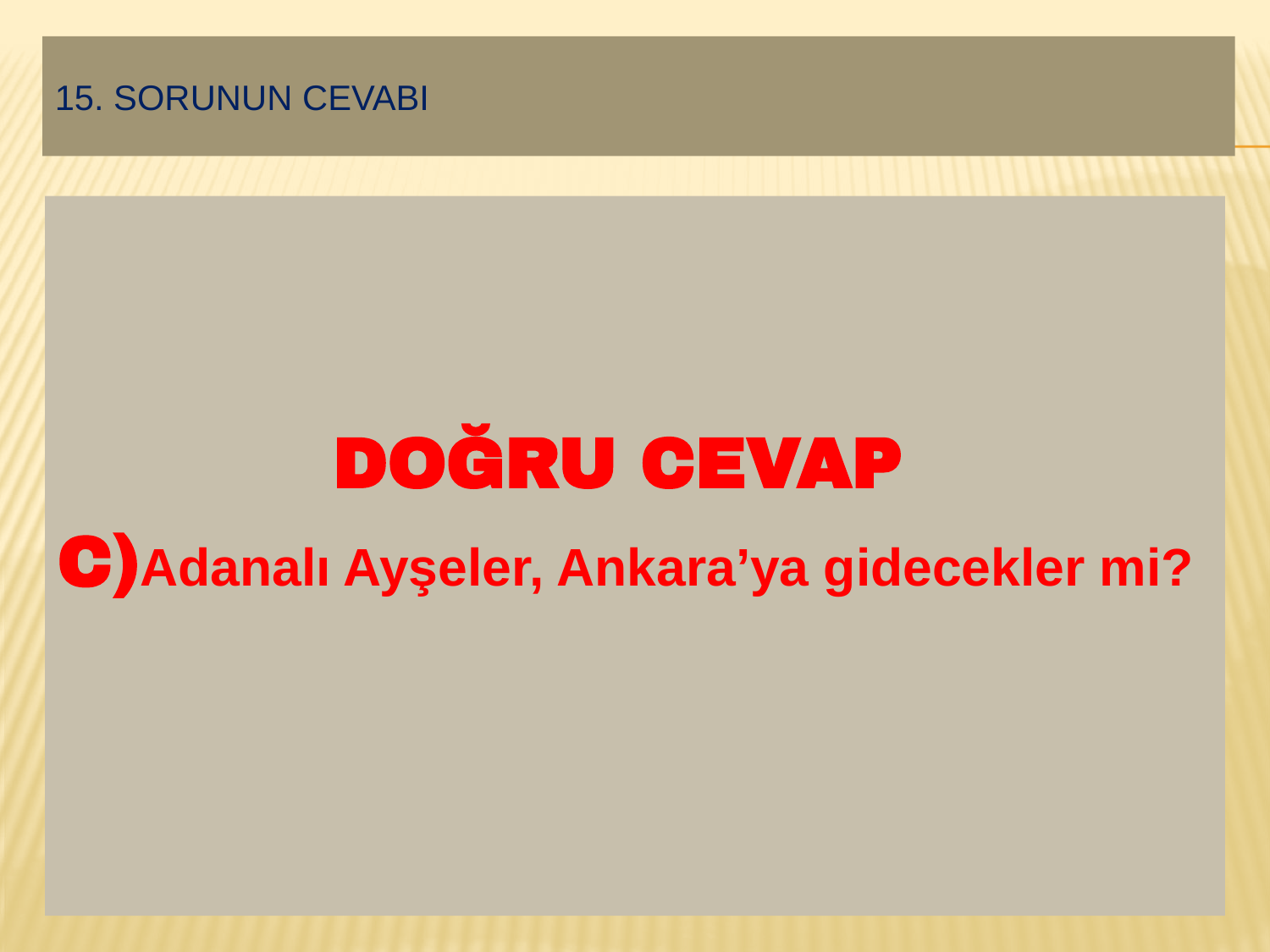

# 15. soruNUN CEVABI

              DOĞRU CEVAP
C)Adanalı Ayşeler, Ankara’ya gidecekler mi?